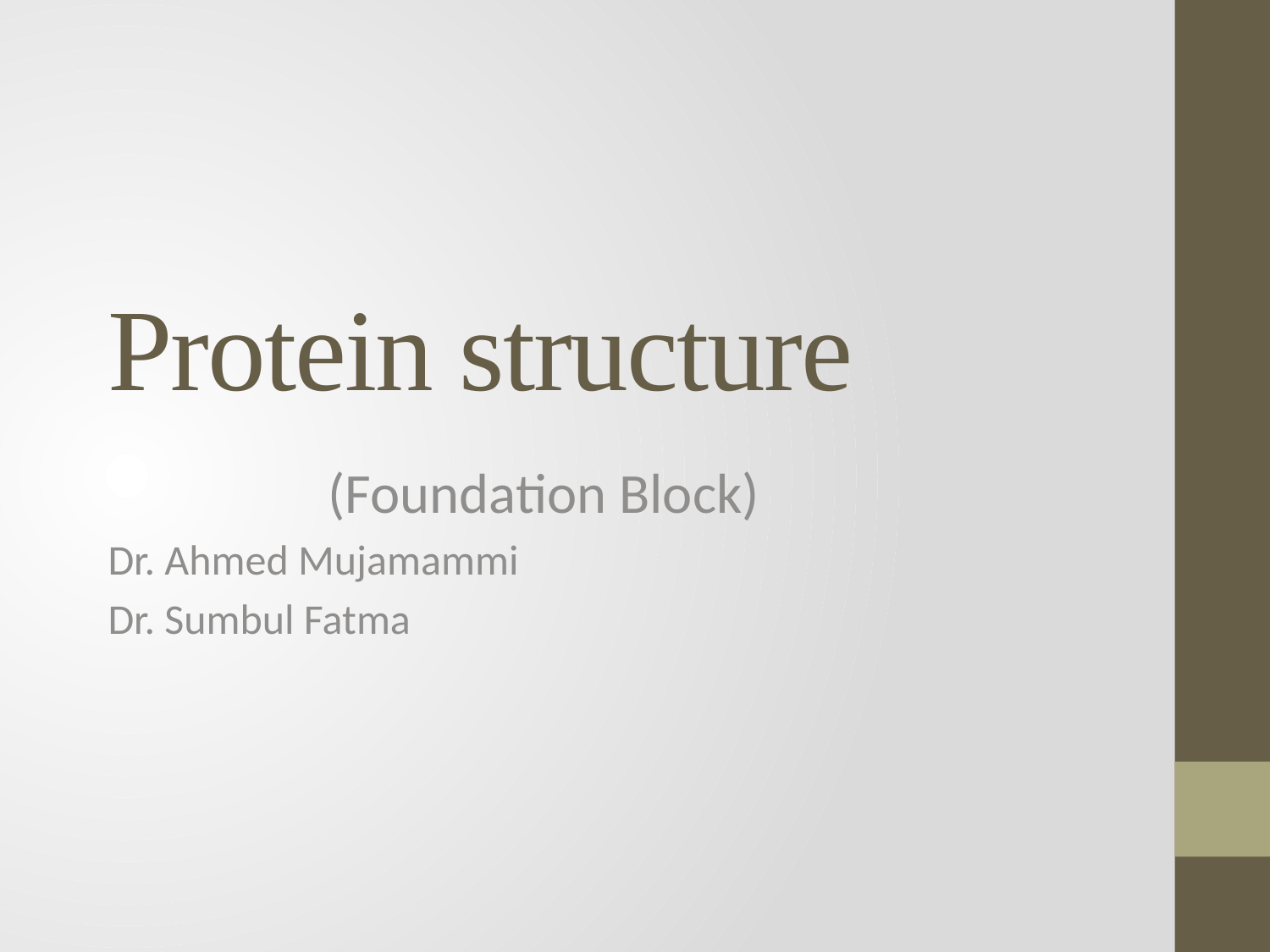

# Protein structure
(Foundation Block)
Dr. Ahmed Mujamammi
Dr. Sumbul Fatma